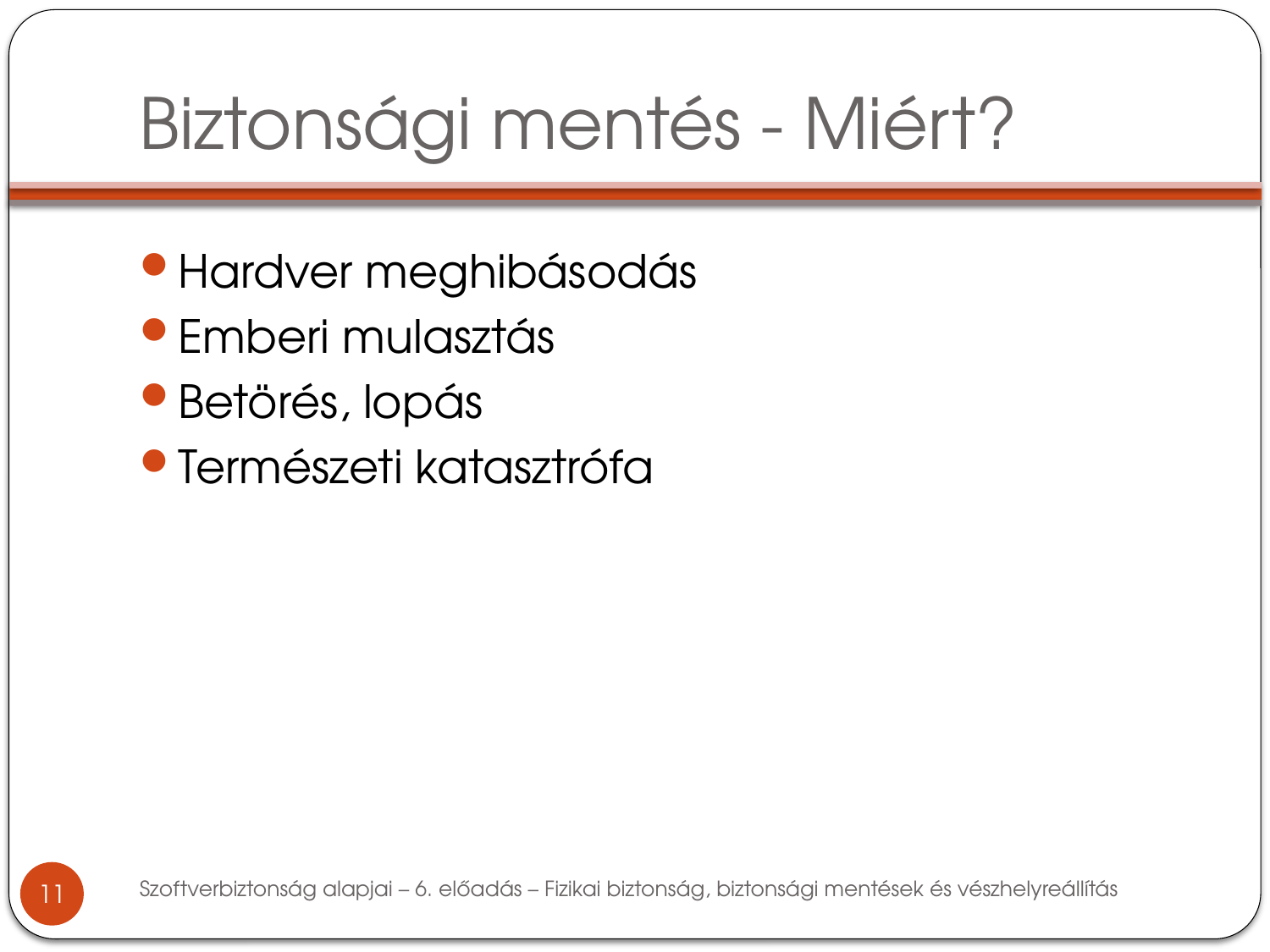

# Biztonsági mentés - Miért?
Hardver meghibásodás
Emberi mulasztás
Betörés, lopás
Természeti katasztrófa
Szoftverbiztonság alapjai – 6. előadás – Fizikai biztonság, biztonsági mentések és vészhelyreállítás
11